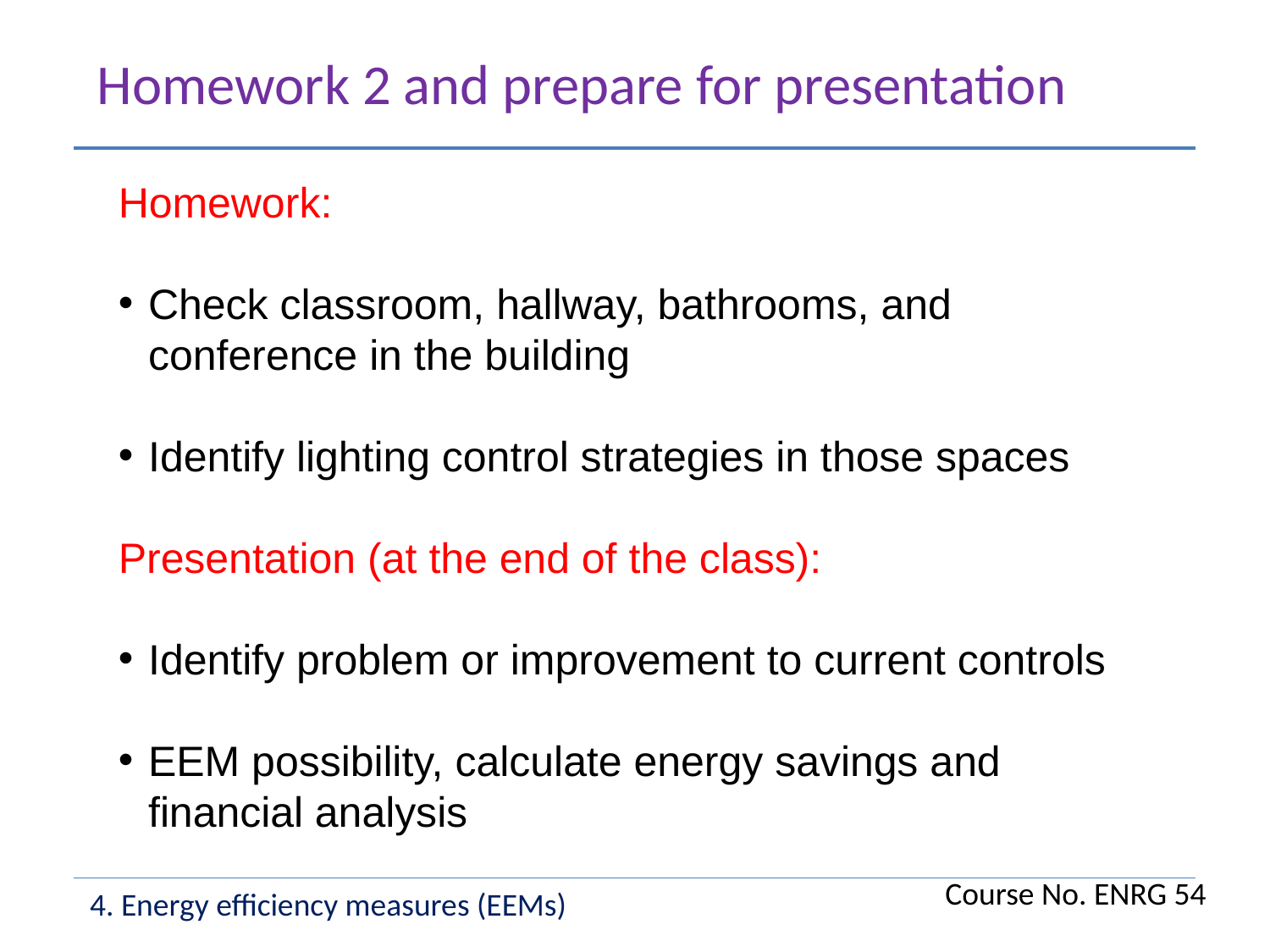

Homework 2 and prepare for presentation
Homework:

Check classroom, hallway, bathrooms, and conference in the building

Identify lighting control strategies in those spaces

Presentation (at the end of the class):

Identify problem or improvement to current controls

EEM possibility, calculate energy savings and financial analysis
Course No. ENRG 54
4. Energy efficiency measures (EEMs)